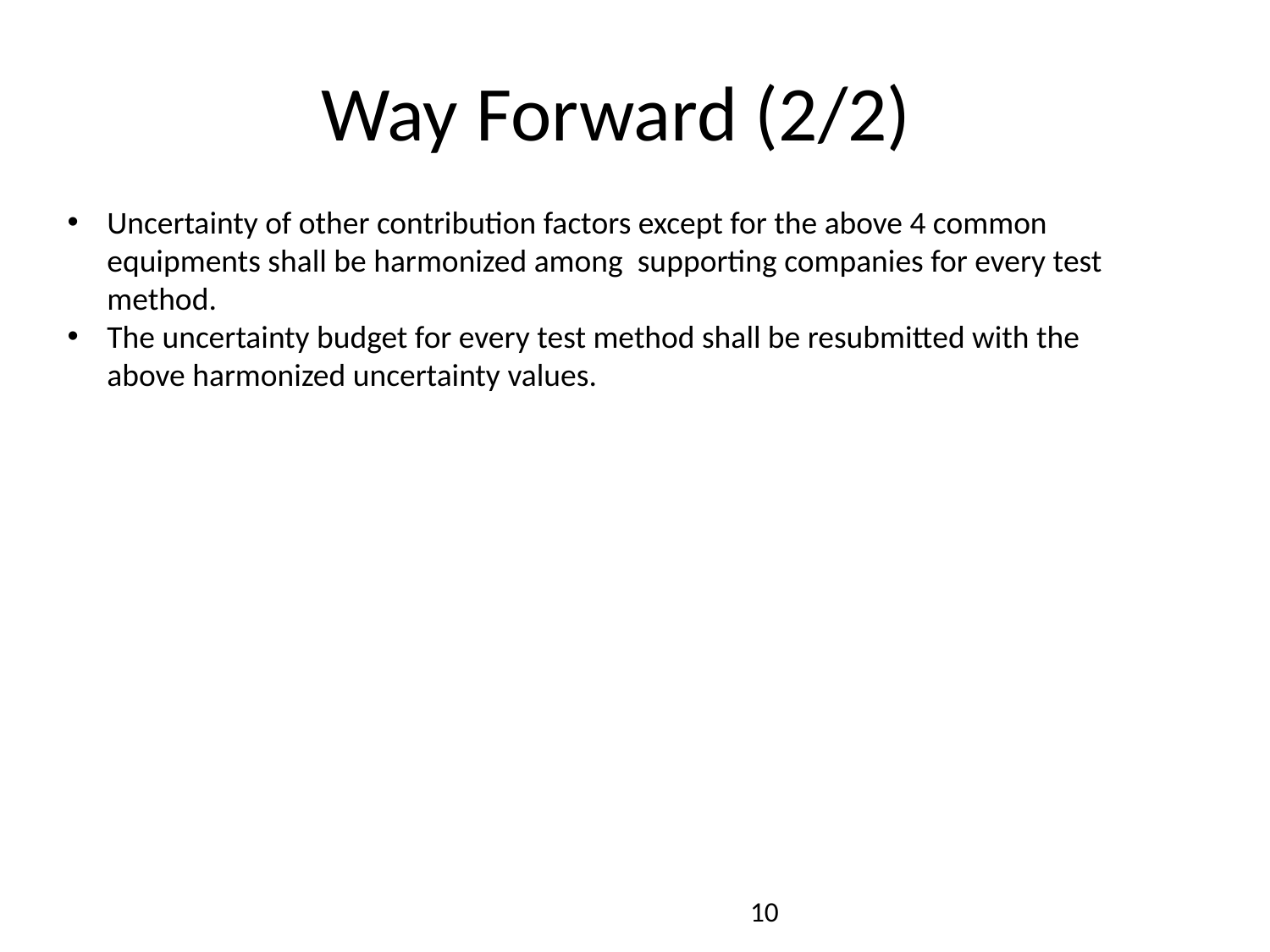

Way Forward (2/2)
Uncertainty of other contribution factors except for the above 4 common equipments shall be harmonized among  supporting companies for every test method.
The uncertainty budget for every test method shall be resubmitted with the above harmonized uncertainty values.
10